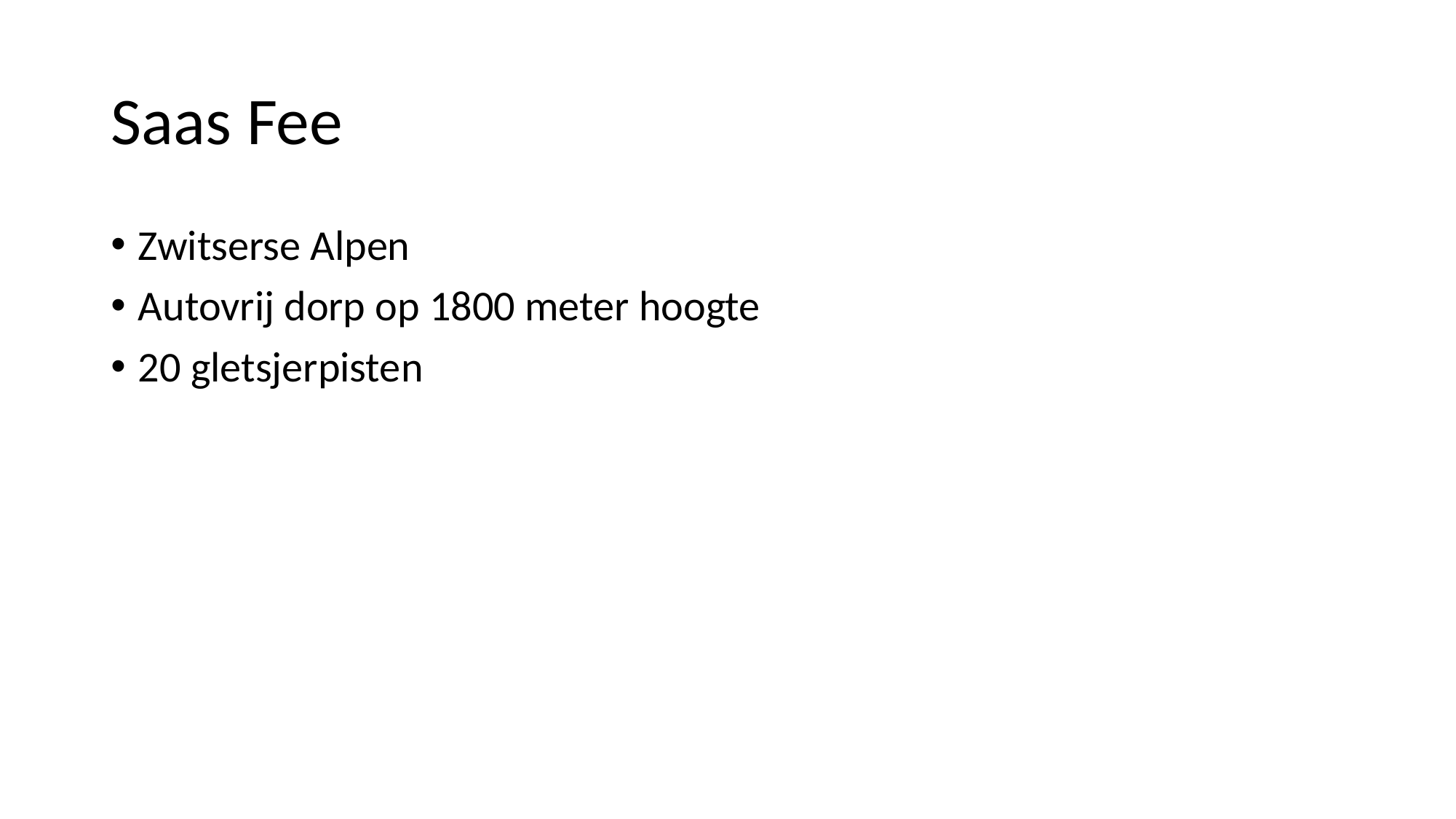

# Saas Fee
Zwitserse Alpen
Autovrij dorp op 1800 meter hoogte
20 gletsjerpisten